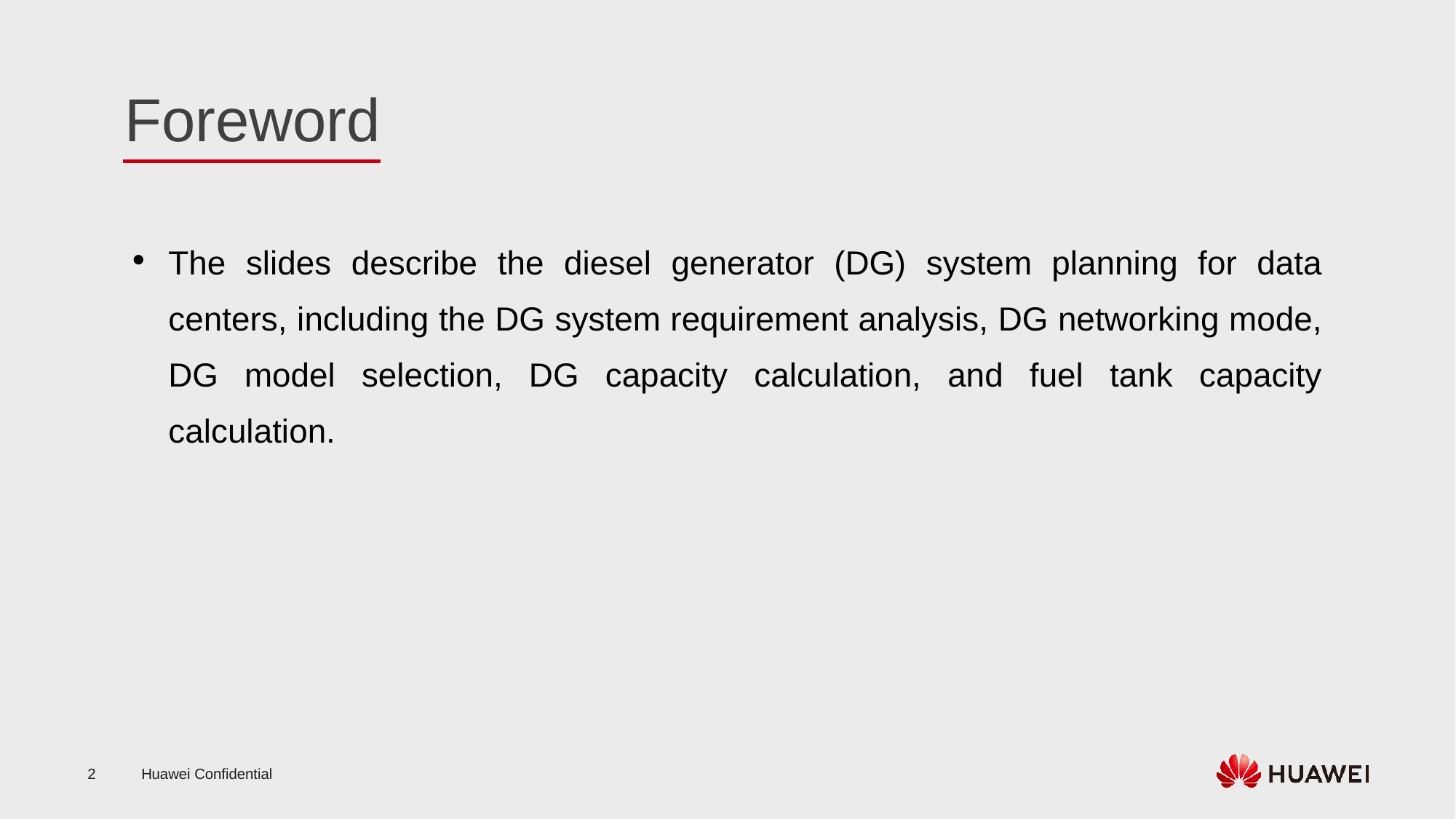

The slides describe the diesel generator (DG) system planning for data centers, including the DG system requirement analysis, DG networking mode, DG model selection, DG capacity calculation, and fuel tank capacity calculation.